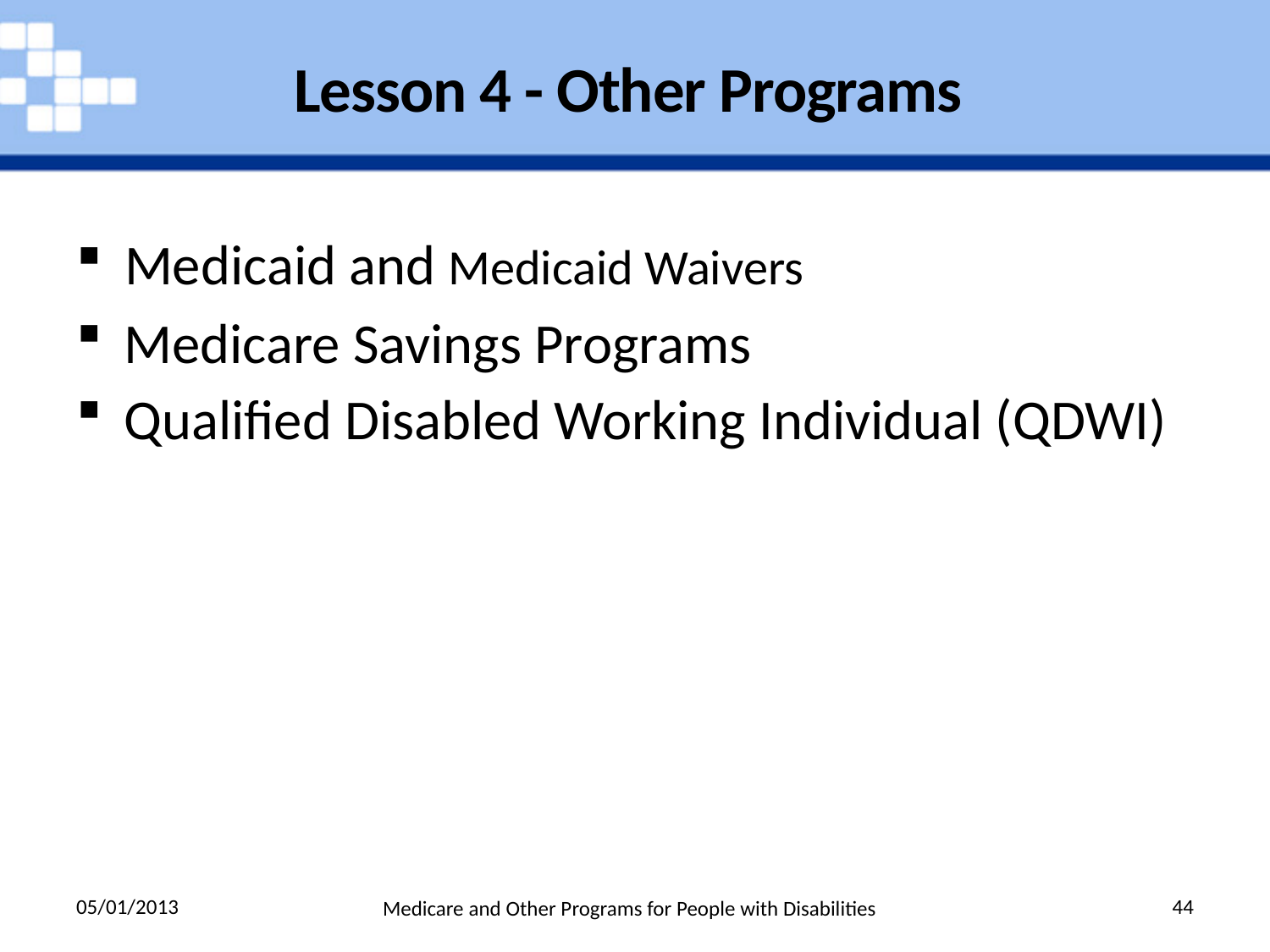

# Lesson 4 - Other Programs
Medicaid and Medicaid Waivers
Medicare Savings Programs
Qualified Disabled Working Individual (QDWI)
05/01/2013
44
Medicare and Other Programs for People with Disabilities